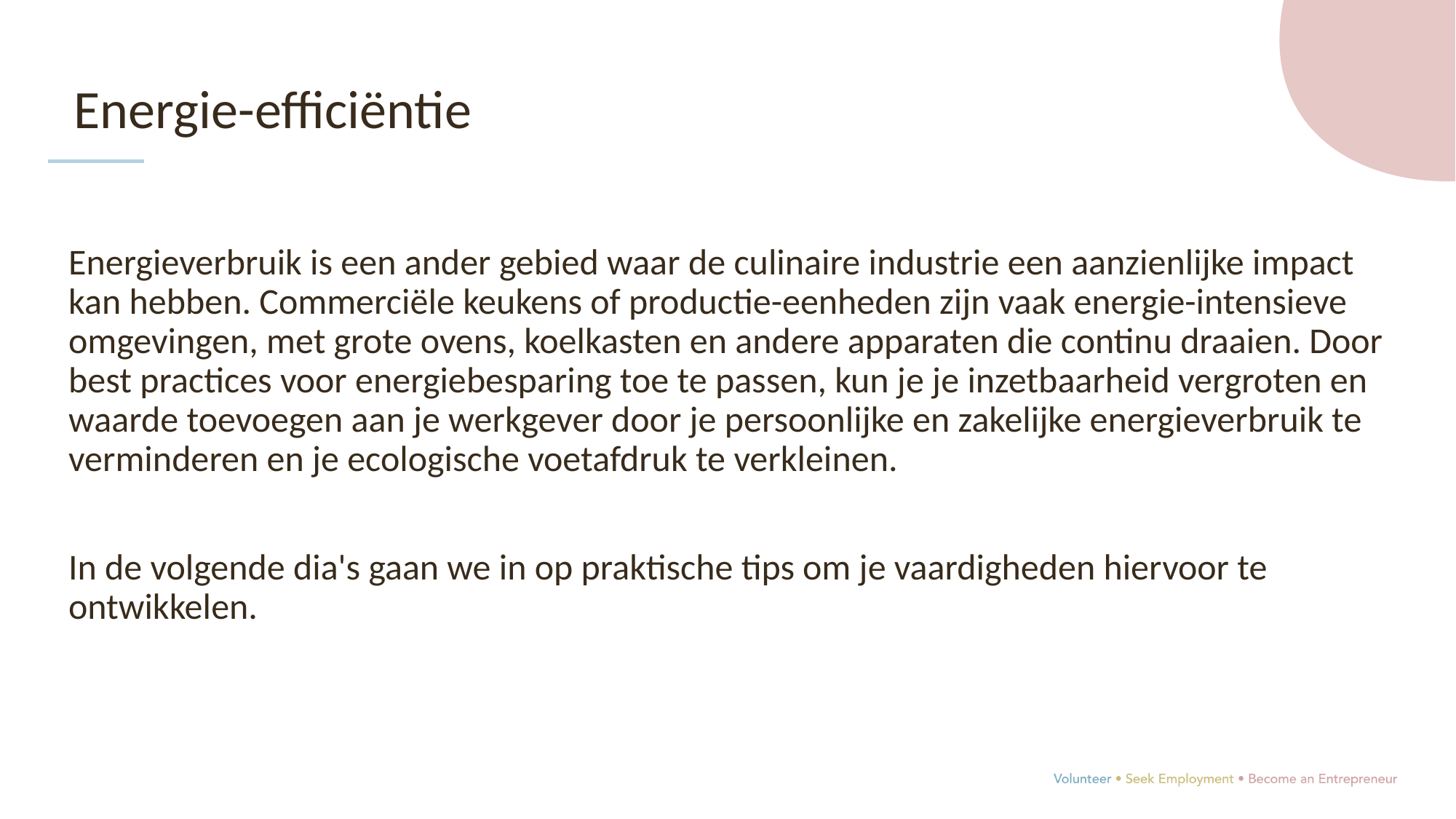

Energie-efficiëntie

Energieverbruik is een ander gebied waar de culinaire industrie een aanzienlijke impact kan hebben. Commerciële keukens of productie-eenheden zijn vaak energie-intensieve omgevingen, met grote ovens, koelkasten en andere apparaten die continu draaien. Door best practices voor energiebesparing toe te passen, kun je je inzetbaarheid vergroten en waarde toevoegen aan je werkgever door je persoonlijke en zakelijke energieverbruik te verminderen en je ecologische voetafdruk te verkleinen.

In de volgende dia's gaan we in op praktische tips om je vaardigheden hiervoor te ontwikkelen.